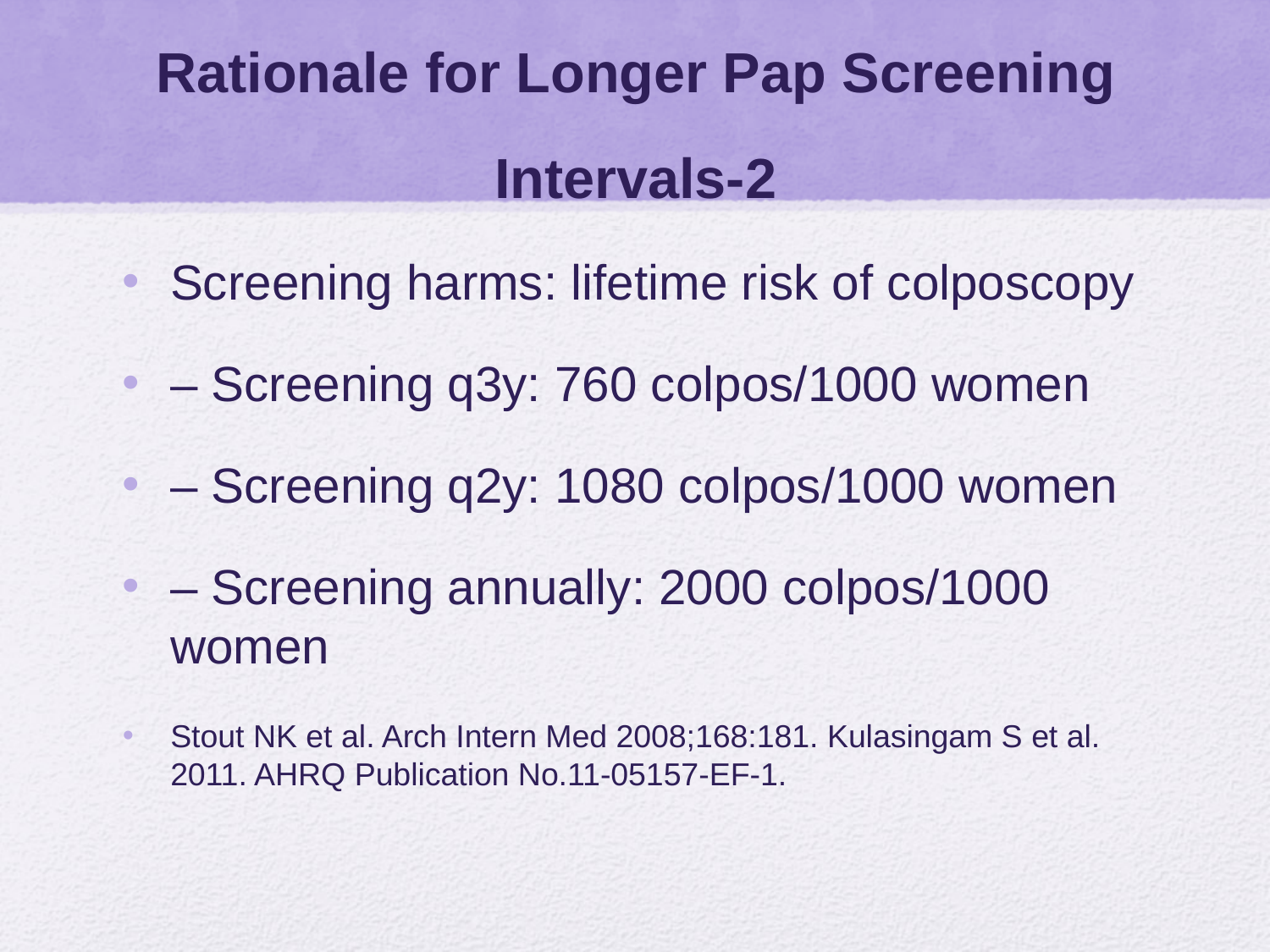

# Rationale for Longer Pap Screening Intervals-2
Screening harms: lifetime risk of colposcopy
– Screening q3y: 760 colpos/1000 women
– Screening q2y: 1080 colpos/1000 women
– Screening annually: 2000 colpos/1000 women
Stout NK et al. Arch Intern Med 2008;168:181. Kulasingam S et al. 2011. AHRQ Publication No.11-05157-EF-1.